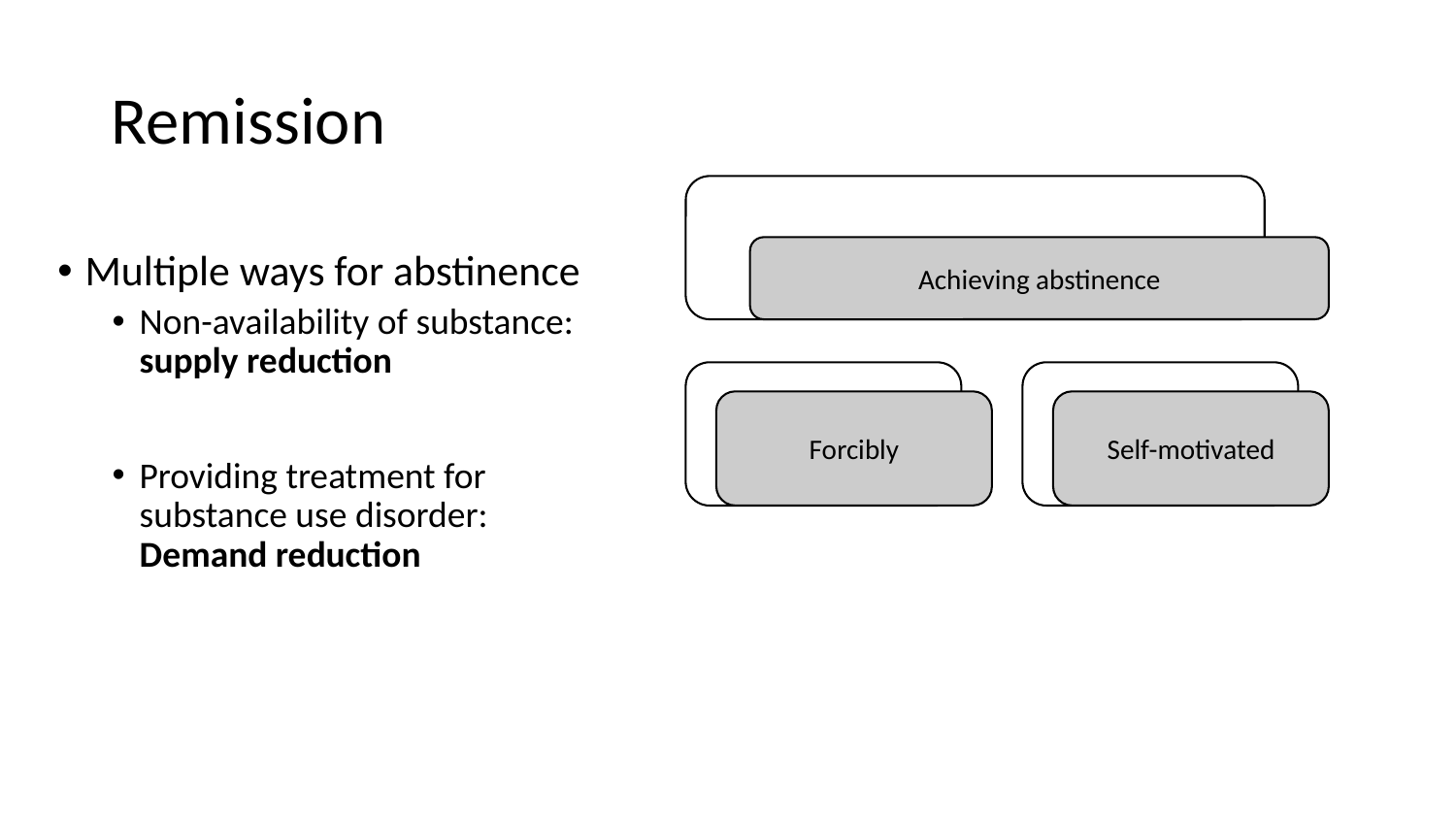

# Remission
Achieving abstinence
Forcibly
Self-motivated
Multiple ways for abstinence
Non-availability of substance: supply reduction

Providing treatment for substance use disorder: Demand reduction